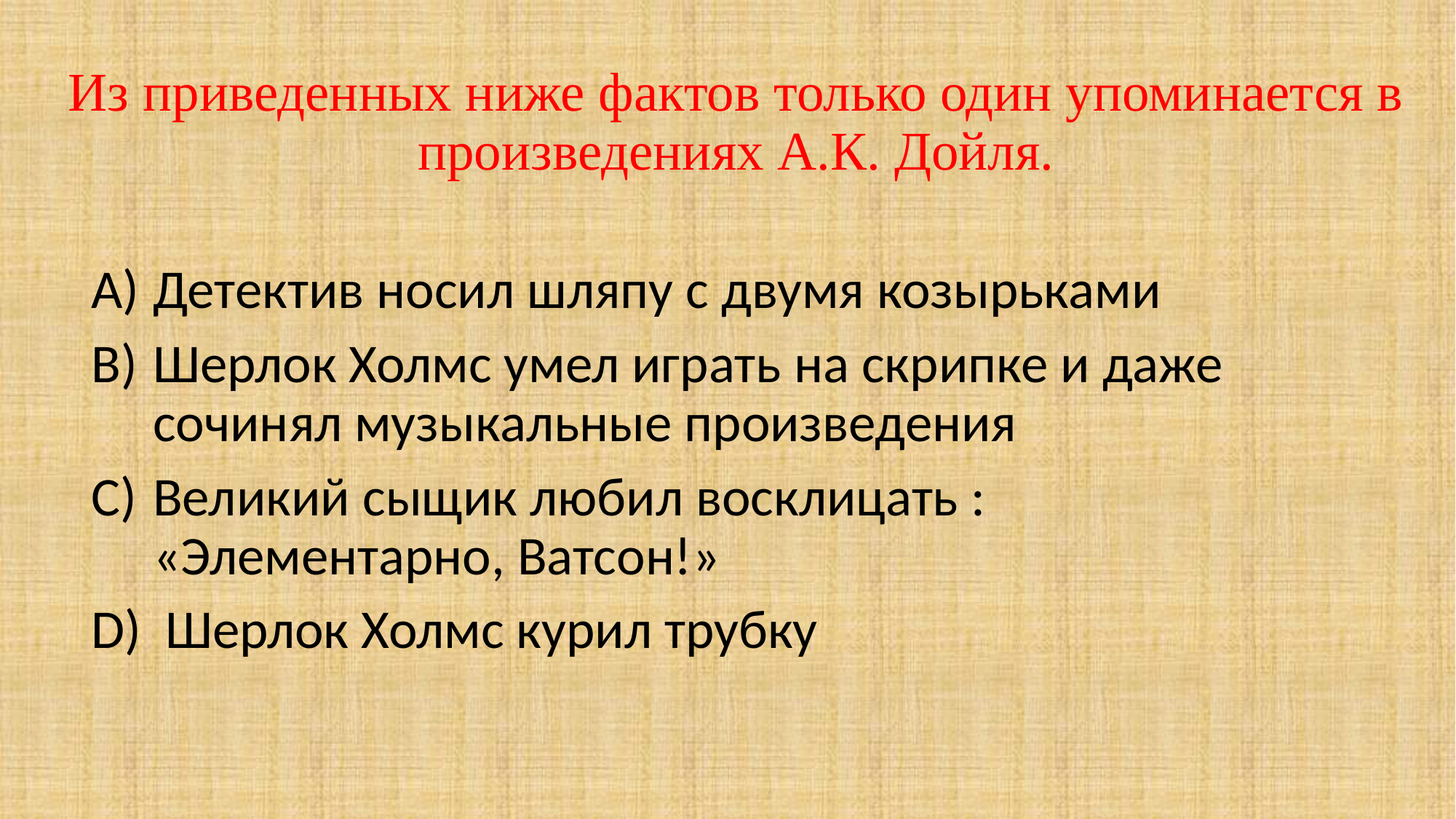

# Из приведенных ниже фактов только один упоминается в произведениях А.К. Дойля.
Детектив носил шляпу с двумя козырьками
Шерлок Холмс умел играть на скрипке и даже сочинял музыкальные произведения
Великий сыщик любил восклицать : «Элементарно, Ватсон!»
 Шерлок Холмс курил трубку